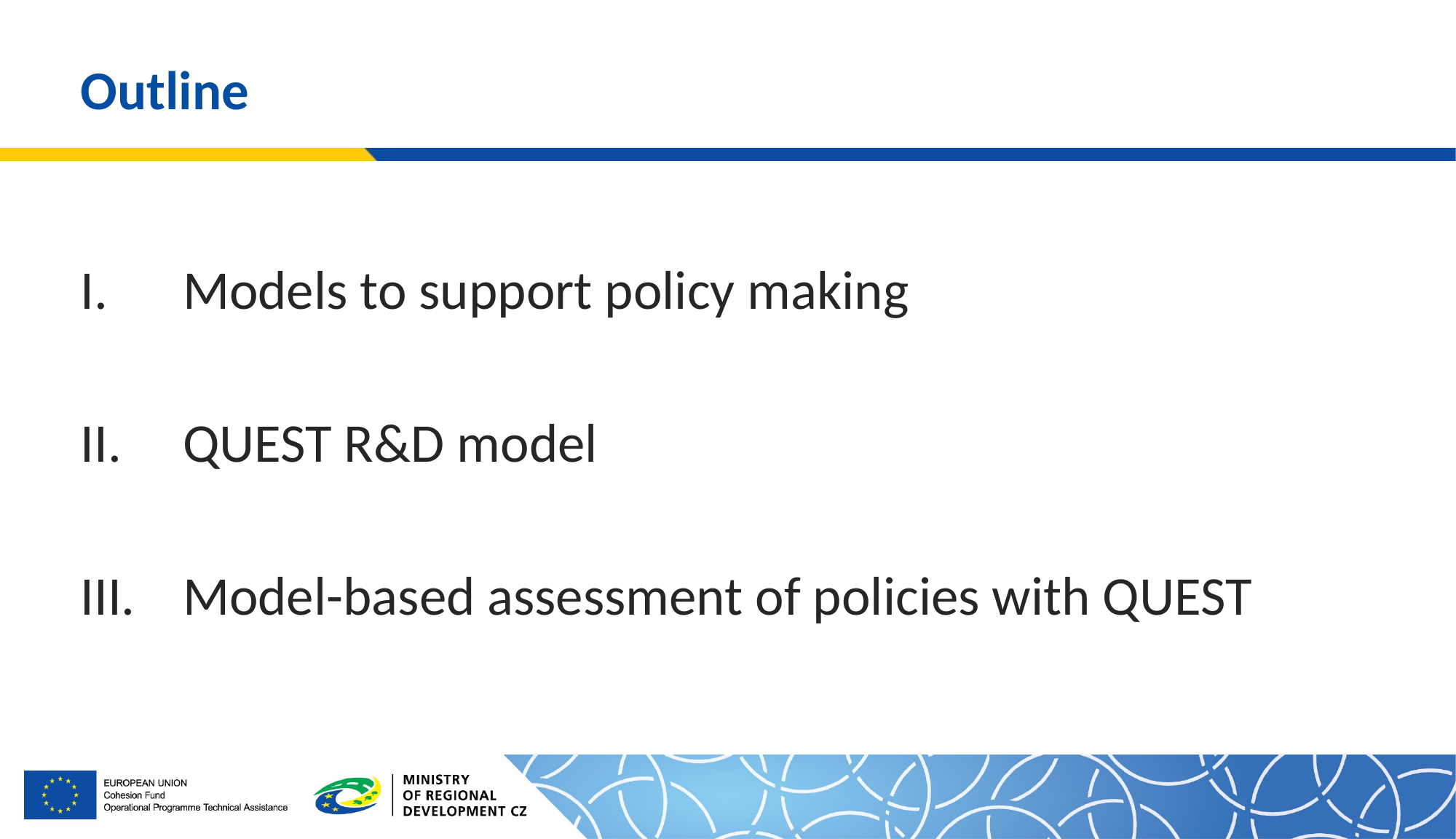

# Outline
Models to support policy making

QUEST R&D model

Model-based assessment of policies with QUEST